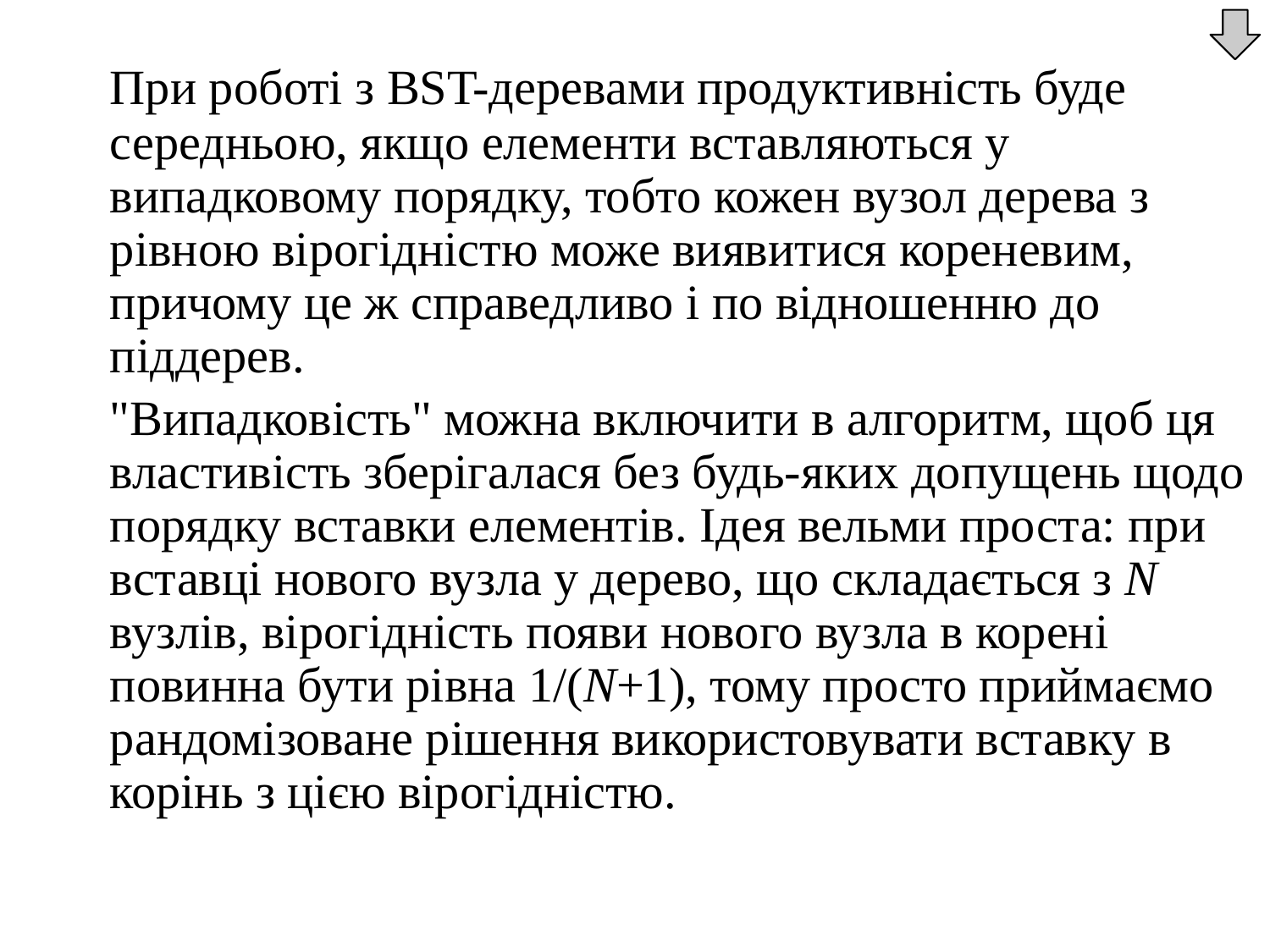

При роботі з BST-деревами продуктивність буде середньою, якщо елементи вставляються у випадковому порядку, тобто кожен вузол дерева з рівною вірогідністю може виявитися кореневим, причому це ж справедливо і по відношенню до піддерев.
	"Випадковість" можна включити в алгоритм, щоб ця властивість зберігалася без будь-яких допущень щодо порядку вставки елементів. Ідея вельми проста: при вставці нового вузла у дерево, що складається з N вузлів, вірогідність появи нового вузла в корені повинна бути рівна 1/(N+1), тому просто приймаємо рандомізоване рішення використовувати вставку в корінь з цією вірогідністю.